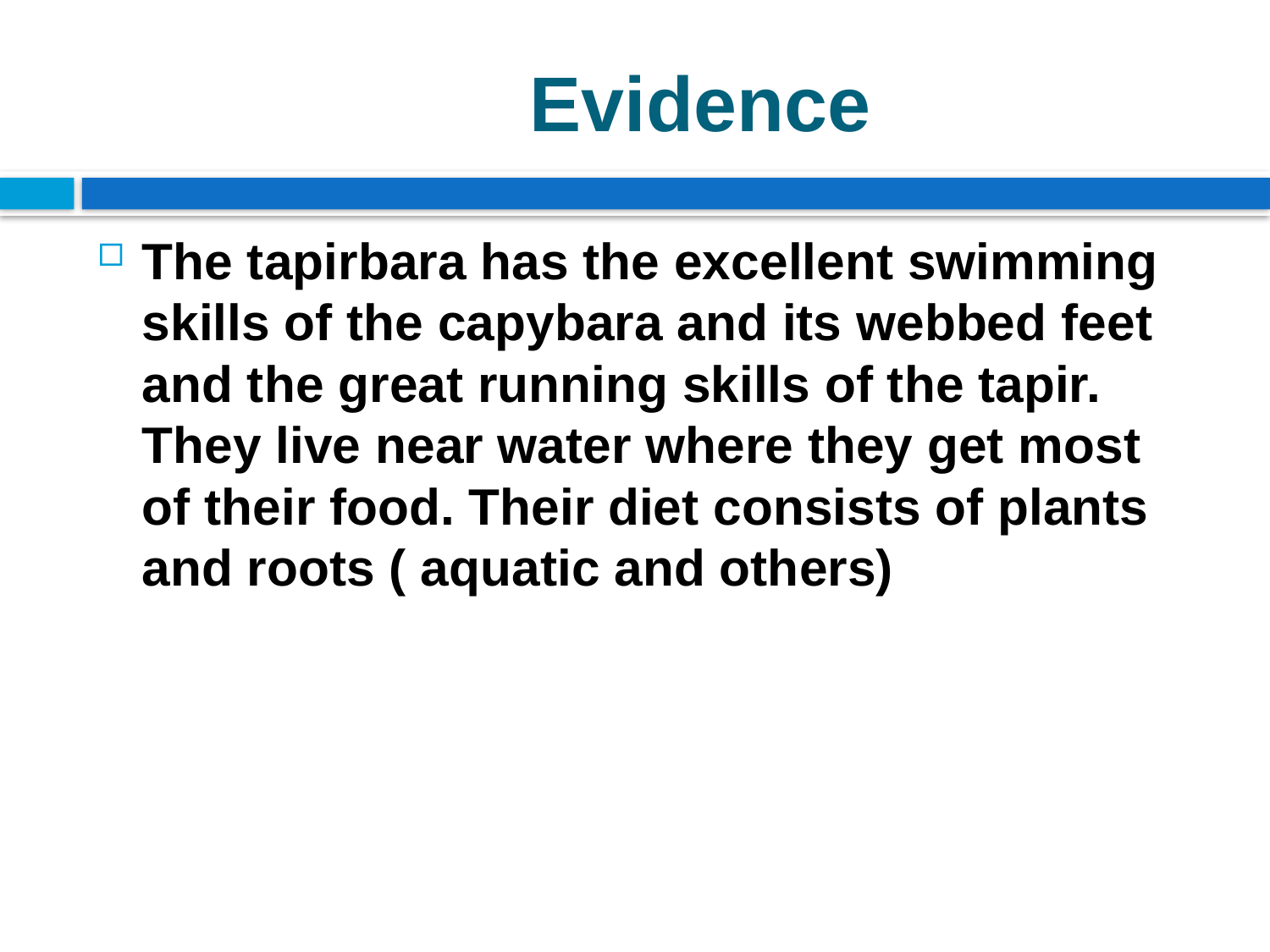

# Evidence
The tapirbara has the excellent swimming skills of the capybara and its webbed feet and the great running skills of the tapir. They live near water where they get most of their food. Their diet consists of plants and roots ( aquatic and others)